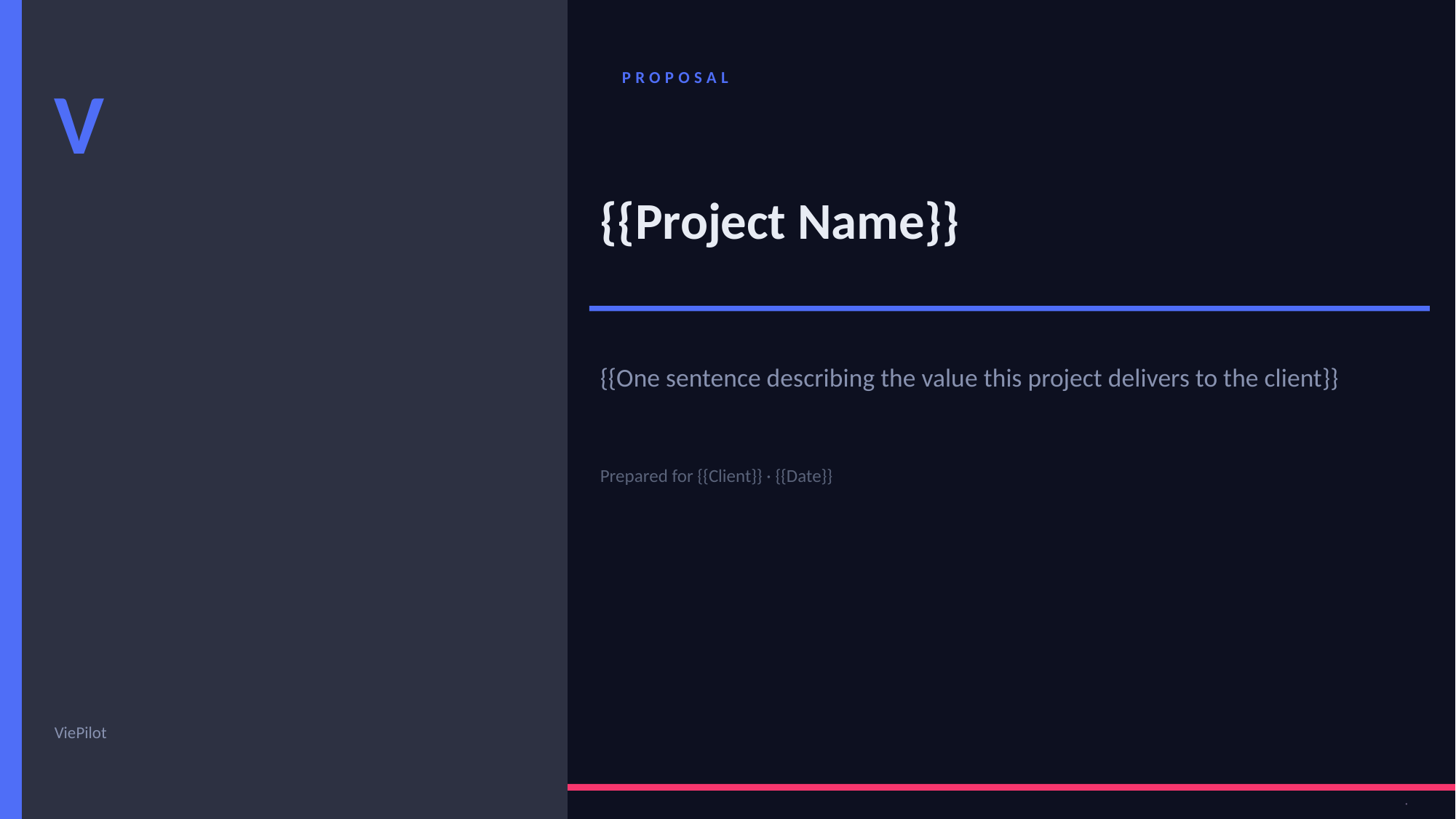

V
PROPOSAL
{{Project Name}}

{{One sentence describing the value this project delivers to the client}}
Prepared for {{Client}} · {{Date}}
ViePilot